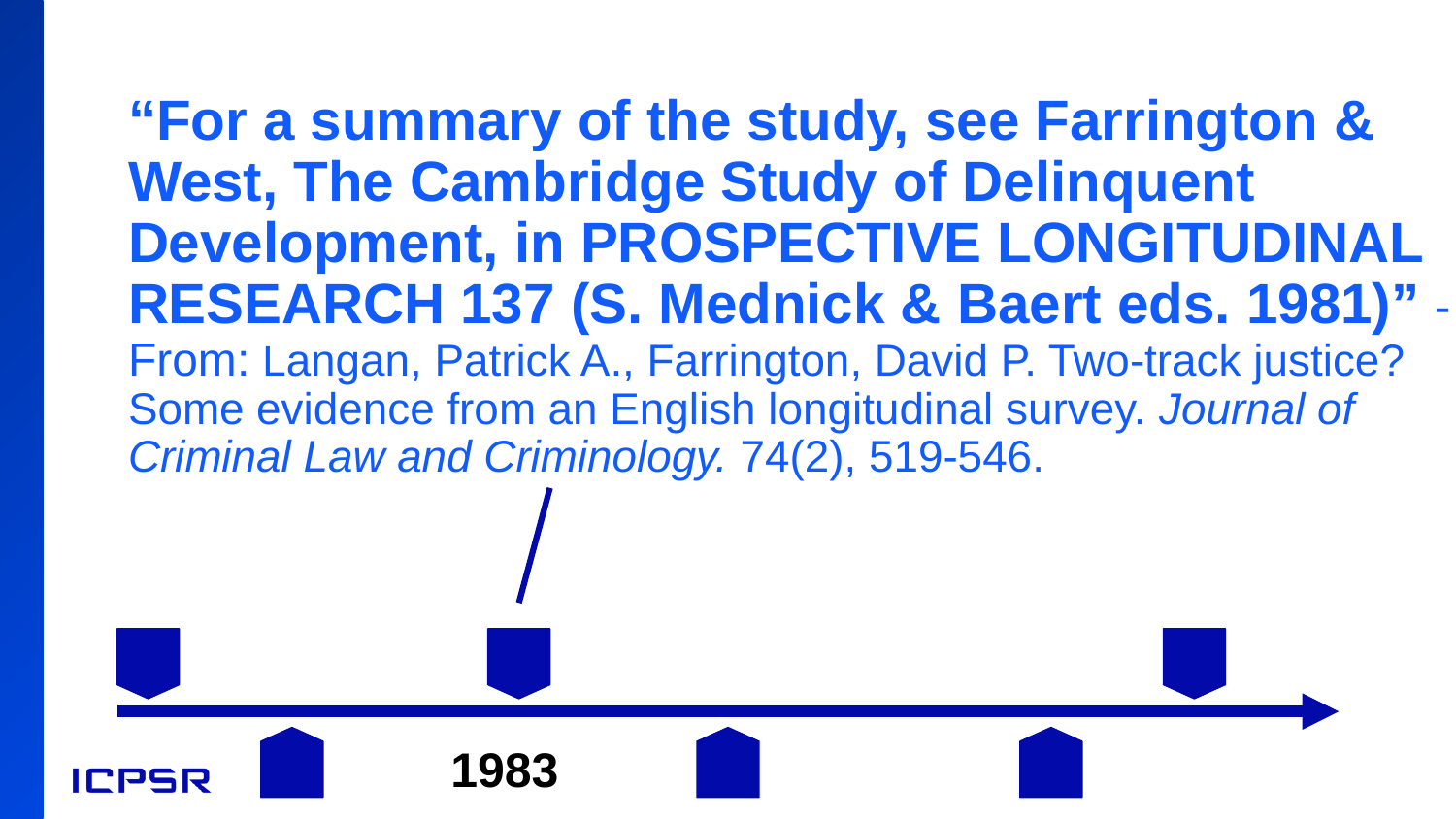

# Citations of a study over time: 1983
“For a summary of the study, see Farrington & West, The Cambridge Study of Delinquent Development, in PROSPECTIVE LONGITUDINAL RESEARCH 137 (S. Mednick & Baert eds. 1981)” - From: Langan, Patrick A., Farrington, David P. Two-track justice? Some evidence from an English longitudinal survey. Journal of Criminal Law and Criminology. 74(2), 519-546.

1983